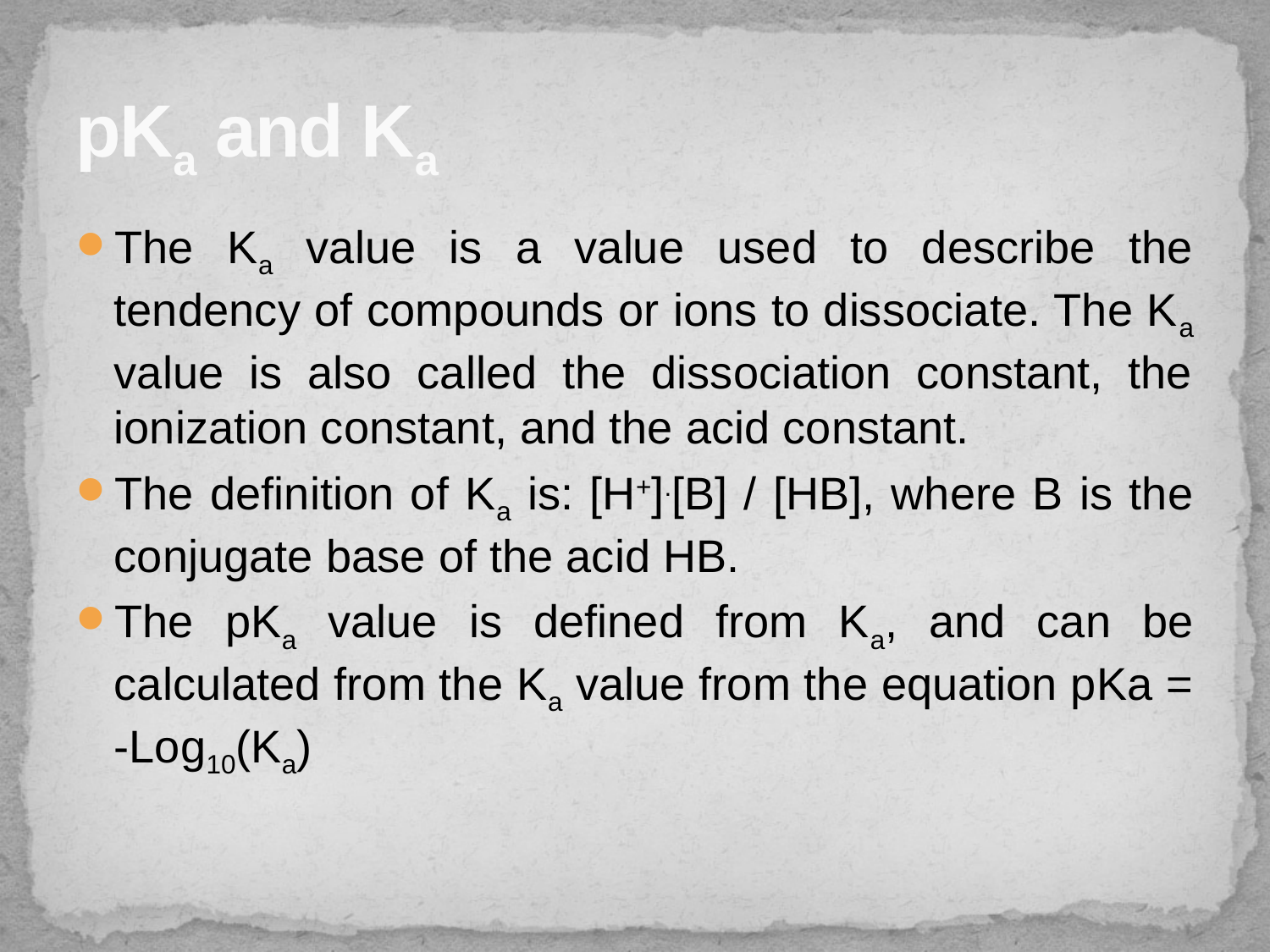

# pKa and Ka
The Ka value is a value used to describe the tendency of compounds or ions to dissociate. The Ka value is also called the dissociation constant, the ionization constant, and the acid constant.
The definition of Ka is: [H+].[B] / [HB], where B is the conjugate base of the acid HB.
The pKa value is defined from Ka, and can be calculated from the Ka value from the equation pKa = -Log10(Ka)